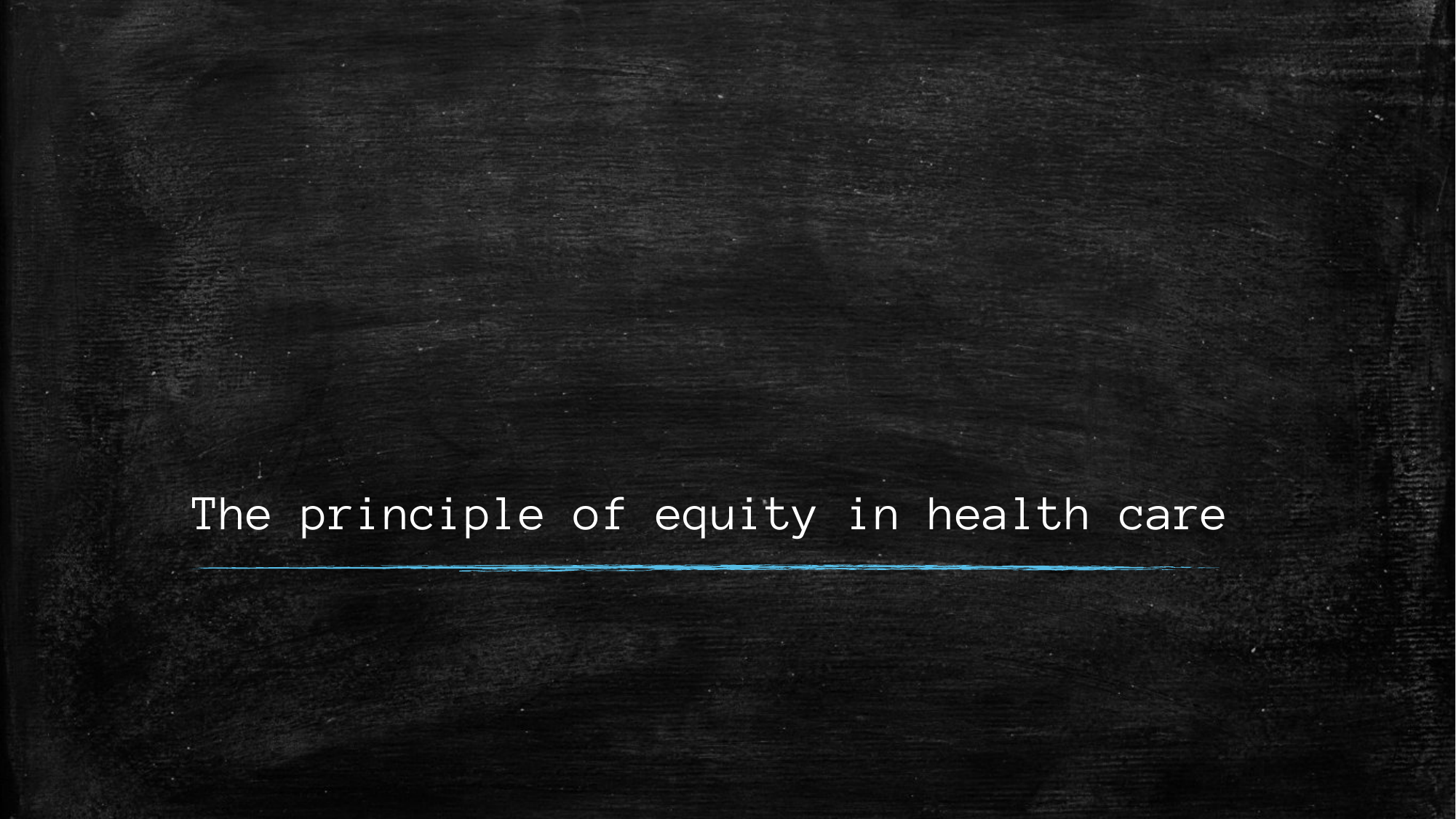

# The principle of equity in health care